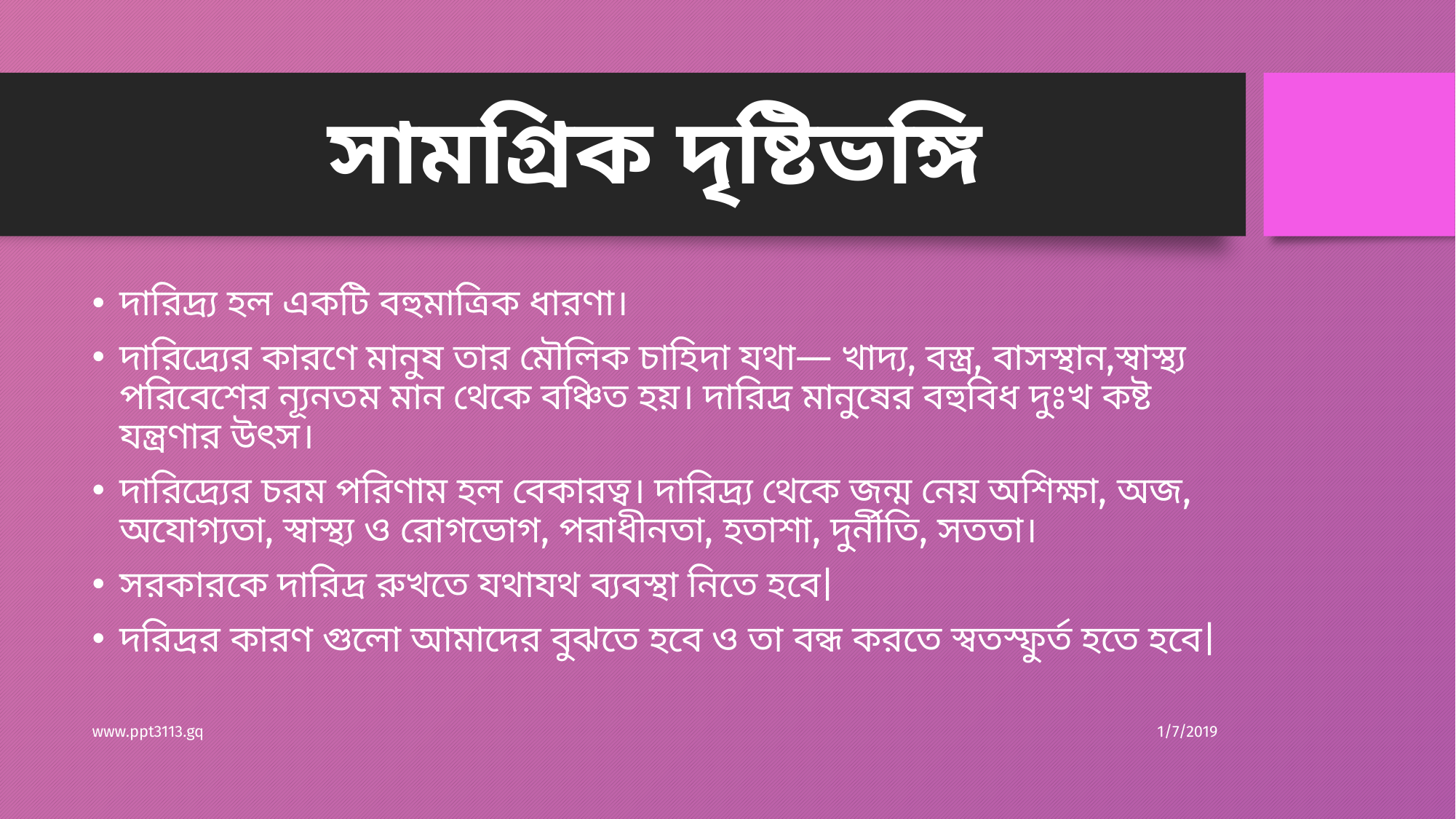

# সামগ্রিক দৃষ্টিভঙ্গি
দারিদ্র্য হল একটি বহুমাত্রিক ধারণা।
দারিদ্র্যের কারণে মানুষ তার মৌলিক চাহিদা যথা— খাদ্য, বস্ত্র, বাসস্থান,স্বাস্থ্য পরিবেশের ন্যূনতম মান থেকে বঞ্চিত হয়। দারিদ্র মানুষের বহুবিধ দুঃখ কষ্ট যন্ত্রণার উৎস।
দারিদ্র্যের চরম পরিণাম হল বেকারত্ব। দারিদ্র্য থেকে জন্ম নেয় অশিক্ষা, অজ, অযোগ্যতা, স্বাস্থ্য ও রোগভোগ, পরাধীনতা, হতাশা, দুর্নীতি, সততা।
সরকারকে দারিদ্র রুখতে যথাযথ ব্যবস্থা নিতে হবে|
দরিদ্রর কারণ গুলো আমাদের বুঝতে হবে ও তা বন্ধ করতে স্বতস্ফুর্ত হতে হবে|
1/7/2019
www.ppt3113.gq